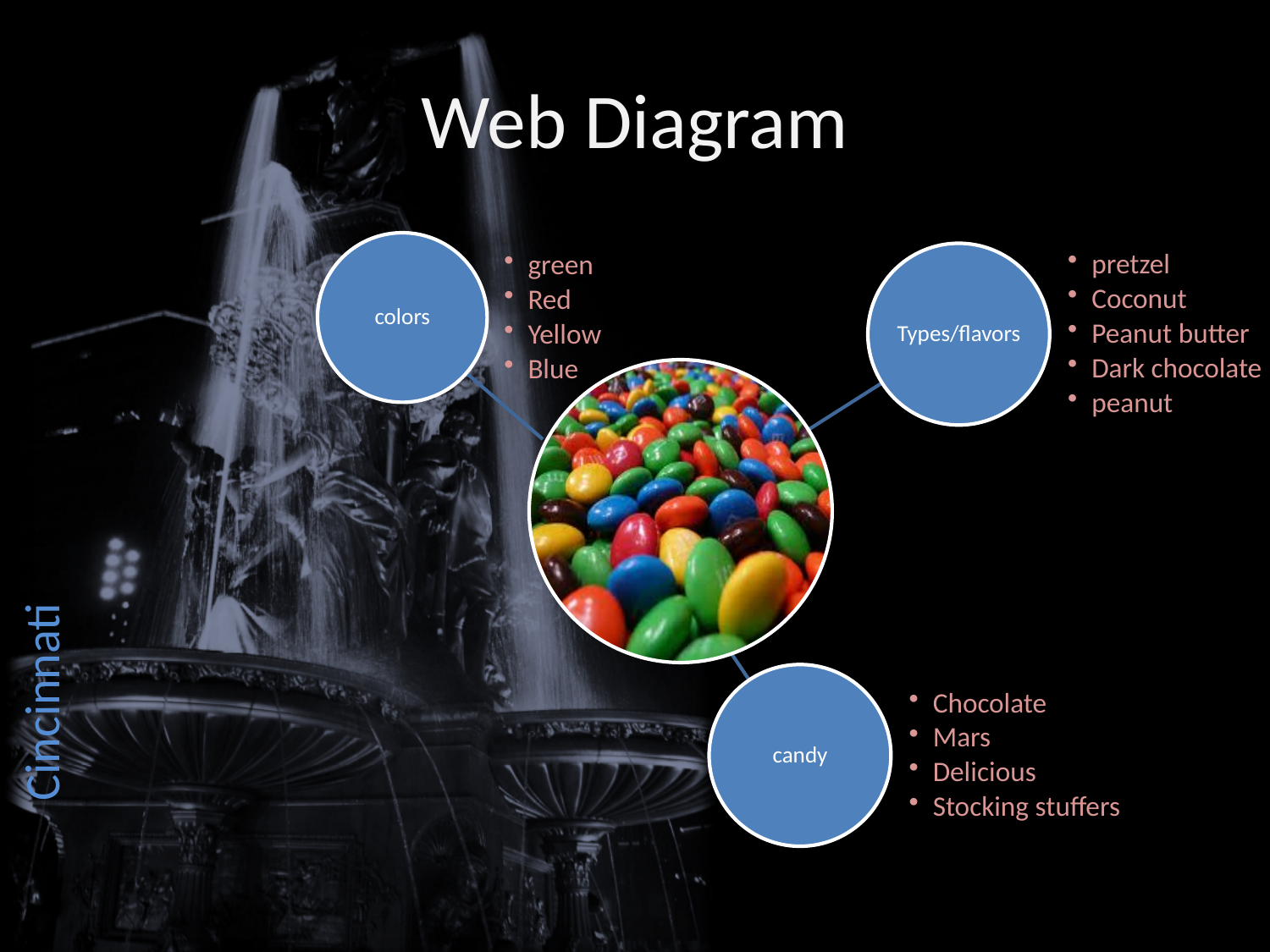

# Web Diagram
colors
green
Red
Yellow
Blue
Types/flavors
pretzel
Coconut
Peanut butter
Dark chocolate
peanut
candy
Chocolate
Mars
Delicious
Stocking stuffers